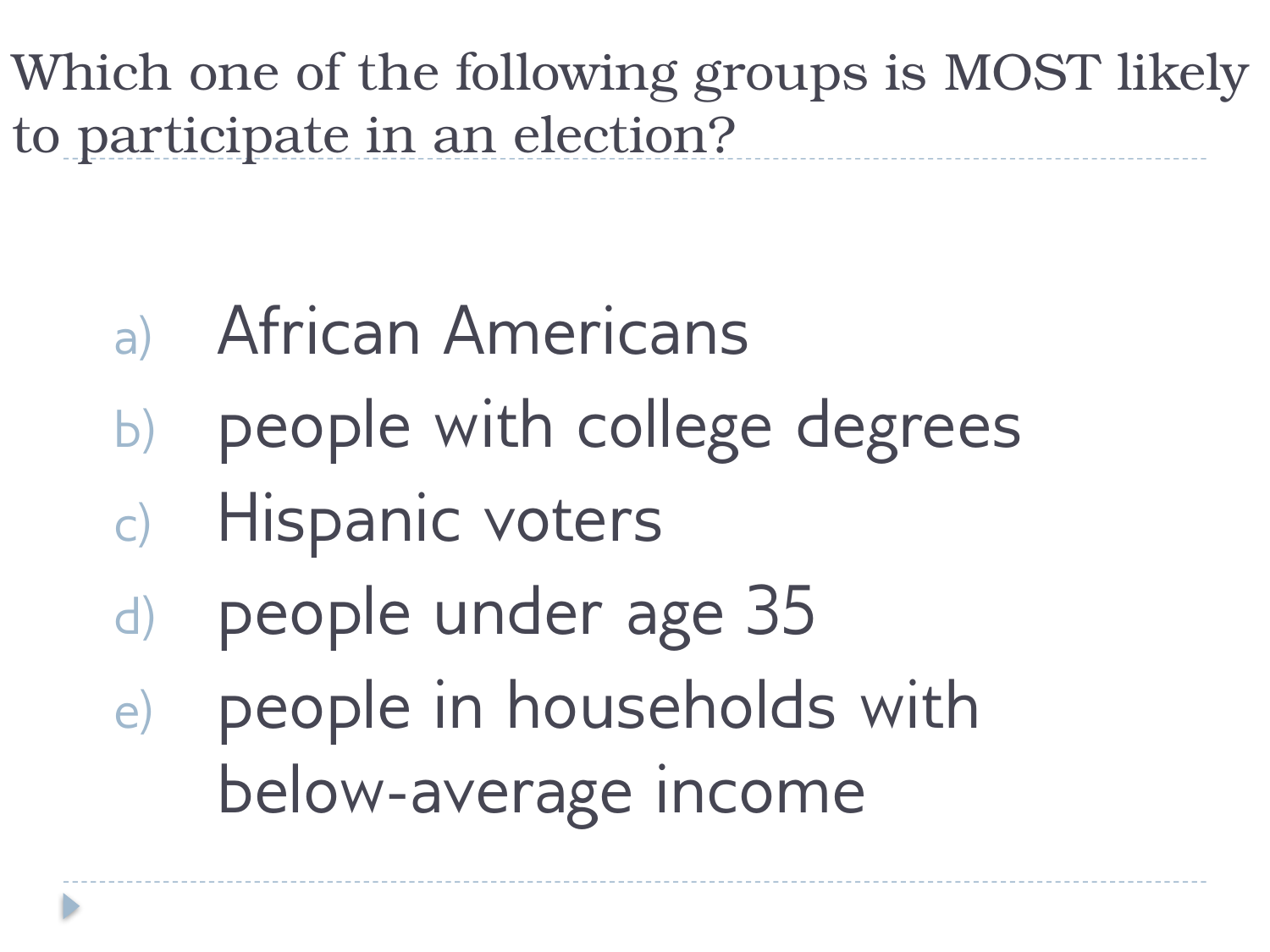

# Which one of the following groups is MOST likely to participate in an election?

African Americans
people with college degrees
Hispanic voters
people under age 35
people in households with below-average income